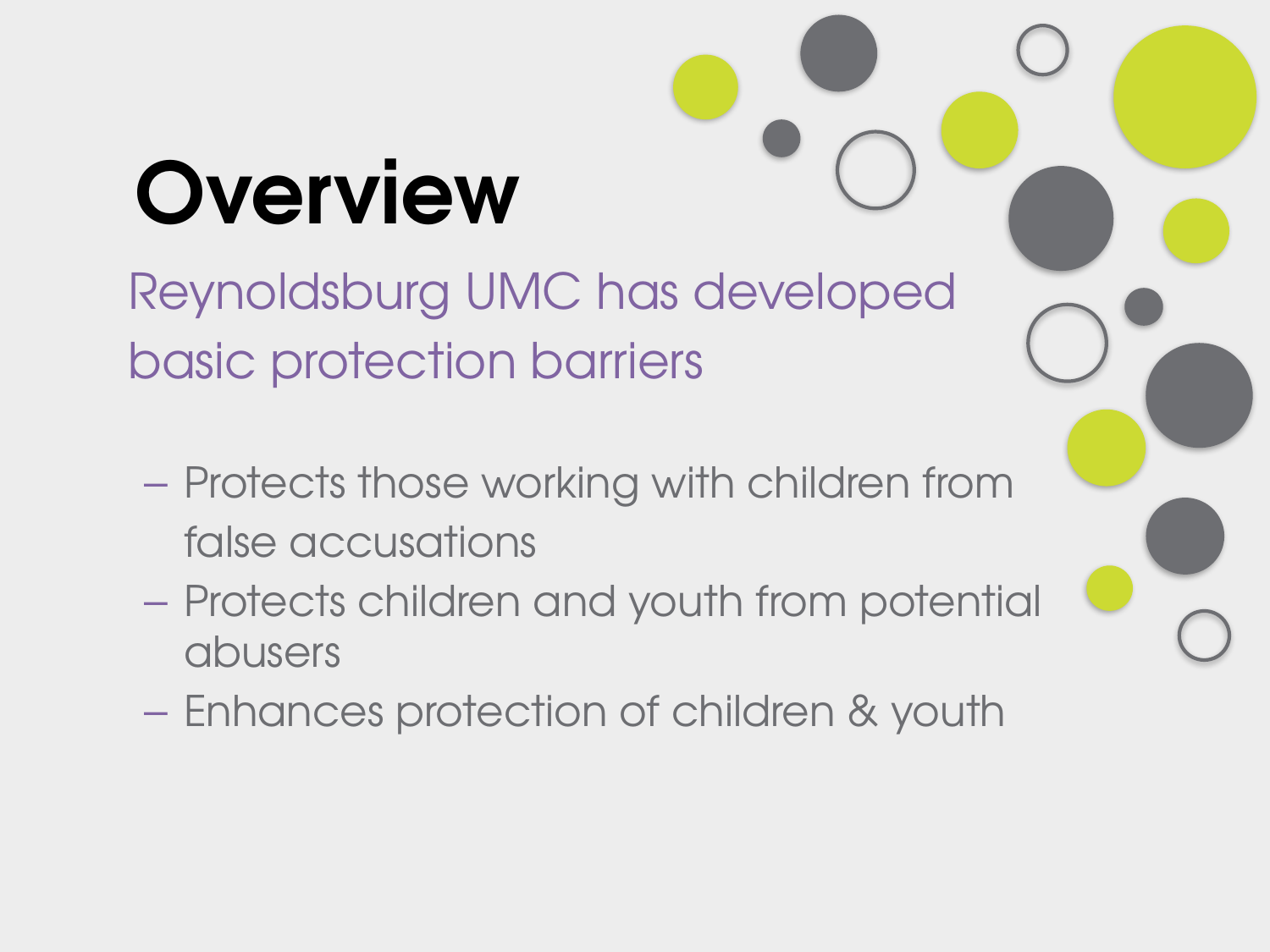

# Overview
Reynoldsburg UMC has developed
basic protection barriers

Protects those working with children from
	false accusations
Protects children and youth from potential abusers
Enhances protection of children & youth